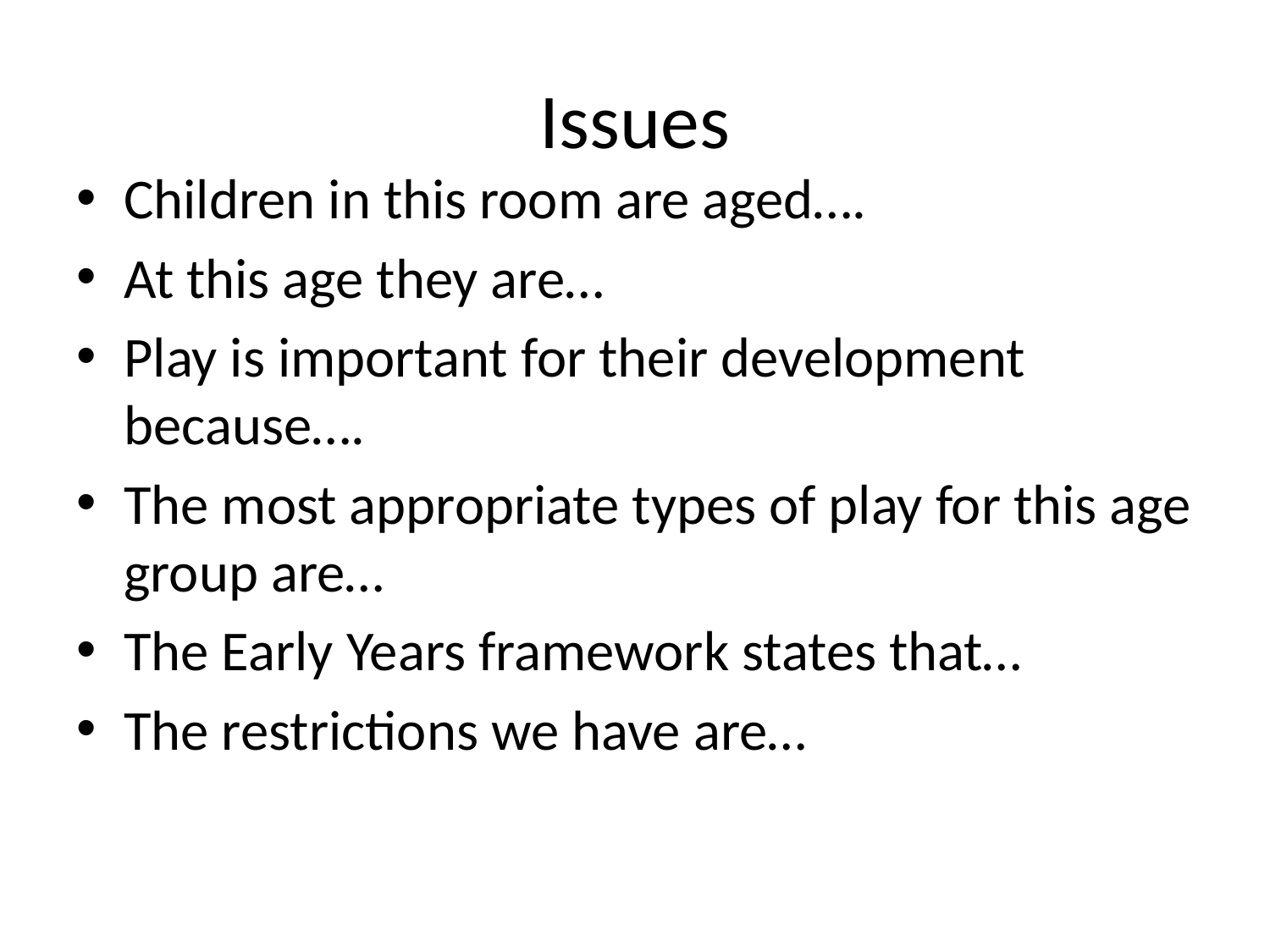

# Issues
Children in this room are aged….
At this age they are…
Play is important for their development because….
The most appropriate types of play for this age group are…
The Early Years framework states that…
The restrictions we have are…